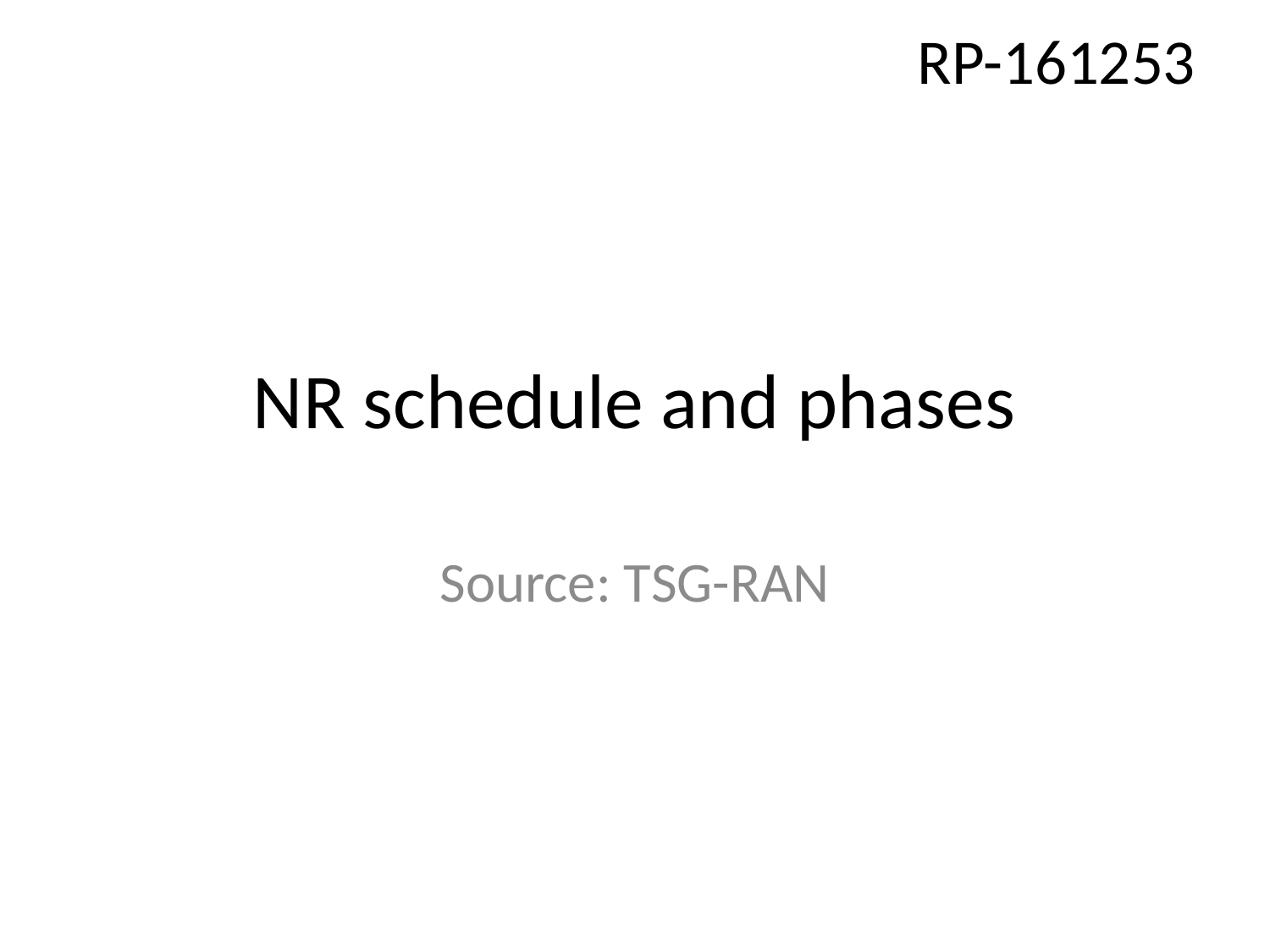

RP-161253
# NR schedule and phases
Source: TSG-RAN